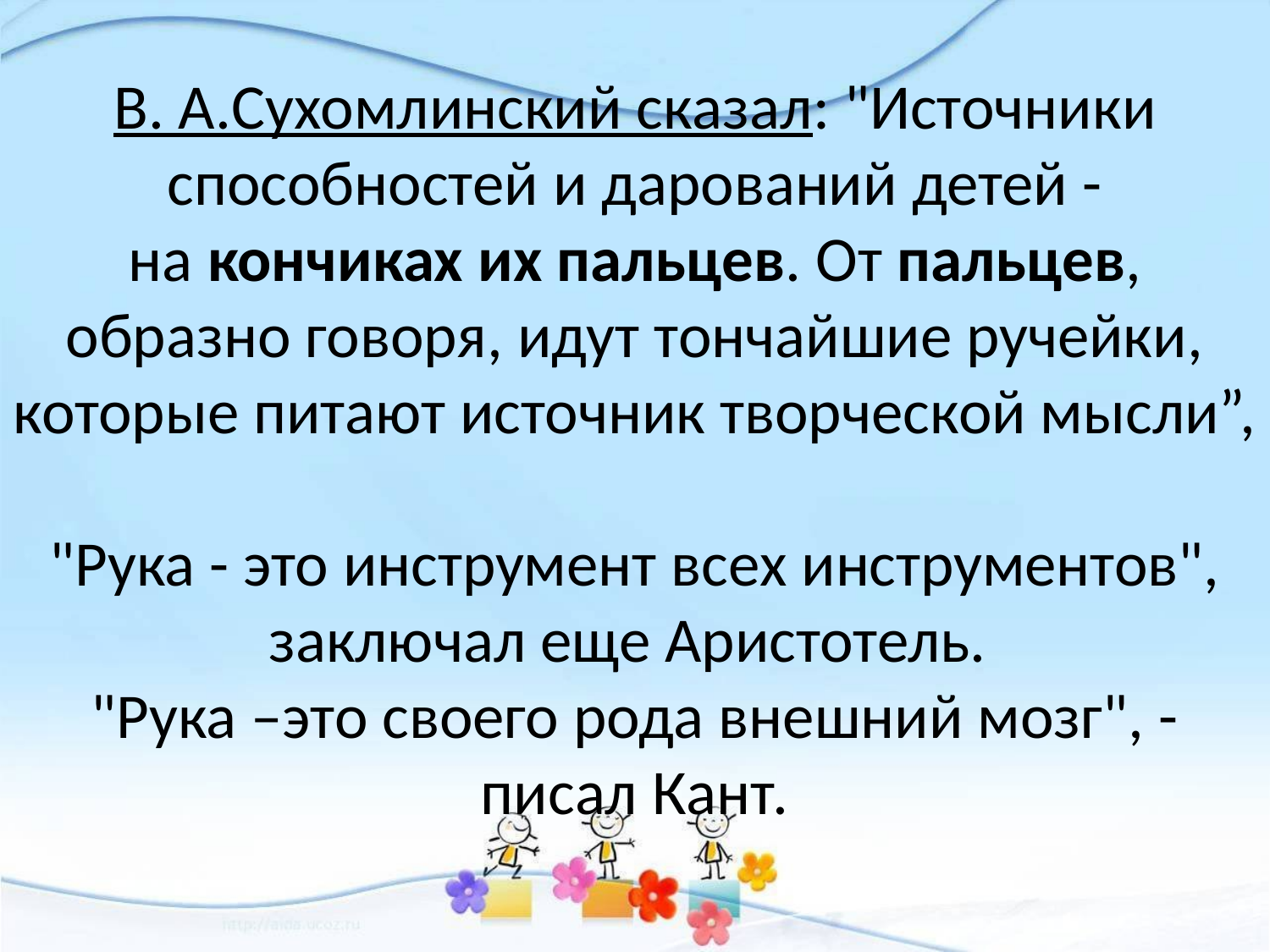

# В. А.Сухомлинский сказал: "Источники способностей и дарований детей - на кончиках их пальцев. От пальцев, образно говоря, идут тончайшие ручейки, которые питают источник творческой мысли”, "Рука - это инструмент всех инструментов", заключал еще Аристотель. "Рука –это своего рода внешний мозг", - писал Кант.